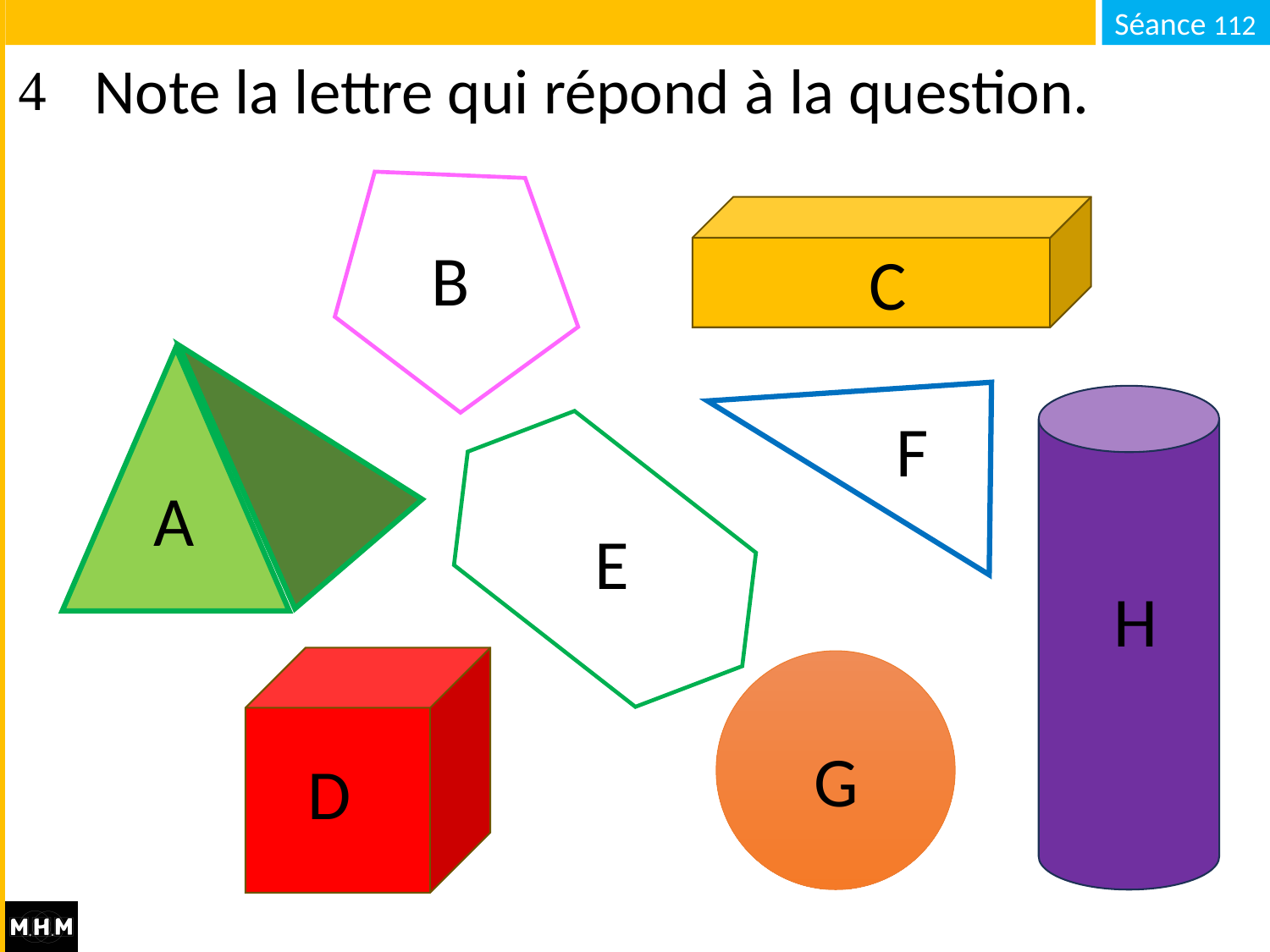

# Note la lettre qui répond à la question.

B
C

F

A
E
H

G
D